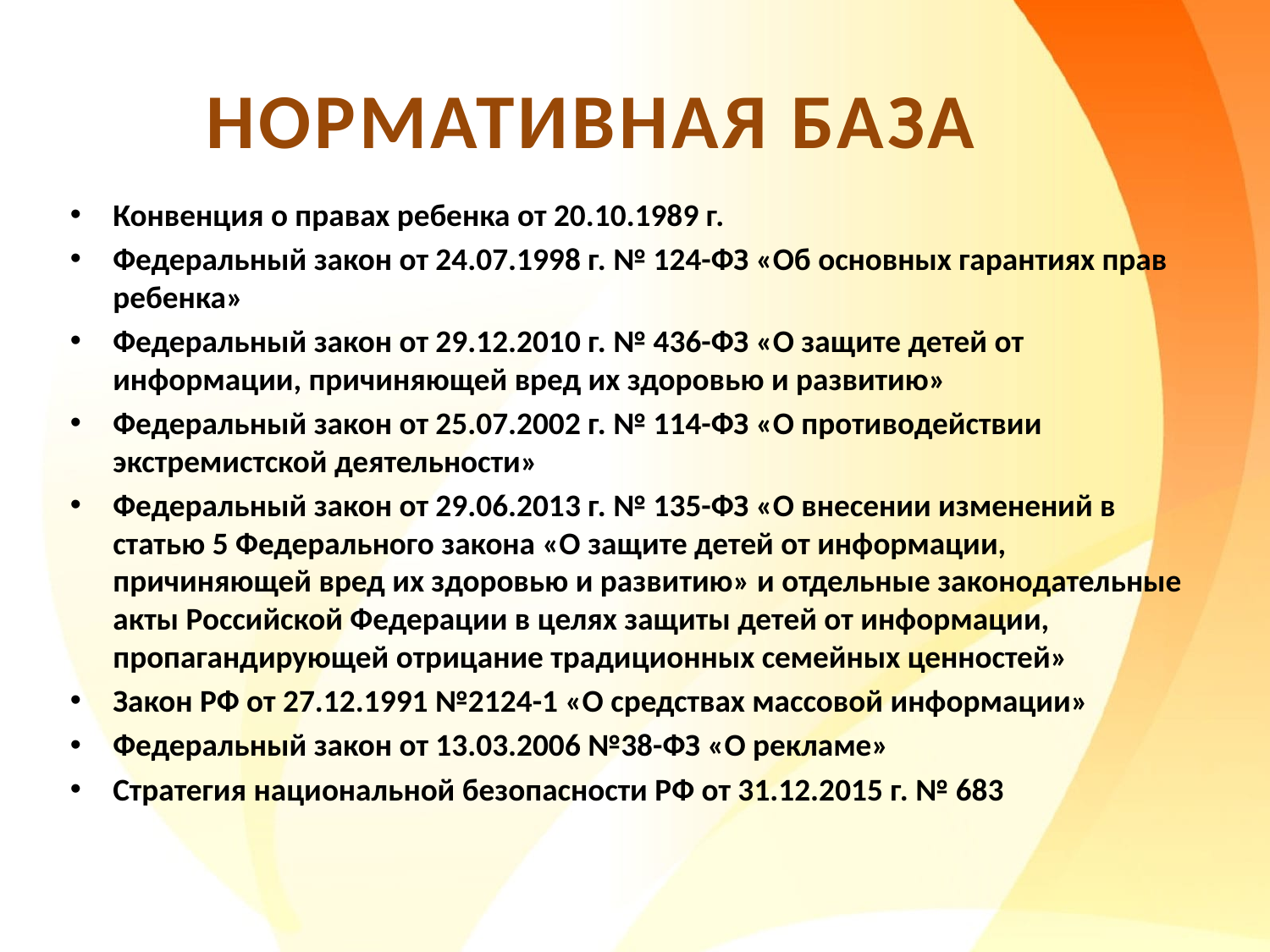

# Нормативная база
Конвенция о правах ребенка от 20.10.1989 г.
Федеральный закон от 24.07.1998 г. № 124-ФЗ «Об основных гарантиях прав ребенка»
Федеральный закон от 29.12.2010 г. № 436-ФЗ «О защите детей от информации, причиняющей вред их здоровью и развитию»
Федеральный закон от 25.07.2002 г. № 114-ФЗ «О противодействии экстремистской деятельности»
Федеральный закон от 29.06.2013 г. № 135-ФЗ «О внесении изменений в статью 5 Федерального закона «О защите детей от информации, причиняющей вред их здоровью и развитию» и отдельные законодательные акты Российской Федерации в целях защиты детей от информации, пропагандирующей отрицание традиционных семейных ценностей»
Закон РФ от 27.12.1991 №2124-1 «О средствах массовой информации»
Федеральный закон от 13.03.2006 №38-ФЗ «О рекламе»
Стратегия национальной безопасности РФ от 31.12.2015 г. № 683